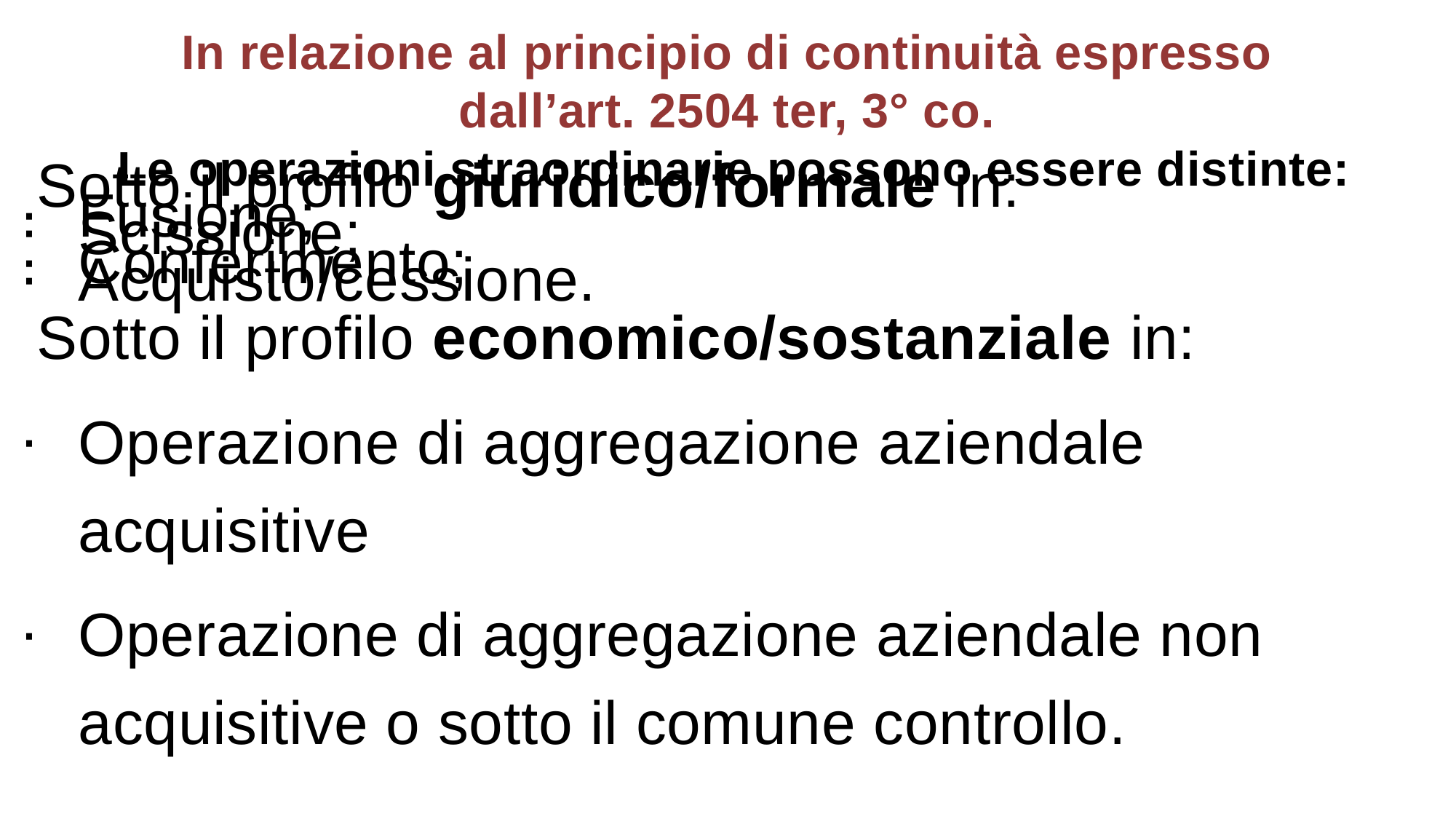

# In relazione al principio di continuità espresso dall’art. 2504 ter, 3° co. Le operazioni straordinarie possono essere distinte:
 Sotto il profilo giuridico/formale in:
Fusione;
Scissione;
Conferimento;
Acquisto/cessione.

 Sotto il profilo economico/sostanziale in:
Operazione di aggregazione aziendale acquisitive
Operazione di aggregazione aziendale non acquisitive o sotto il comune controllo.